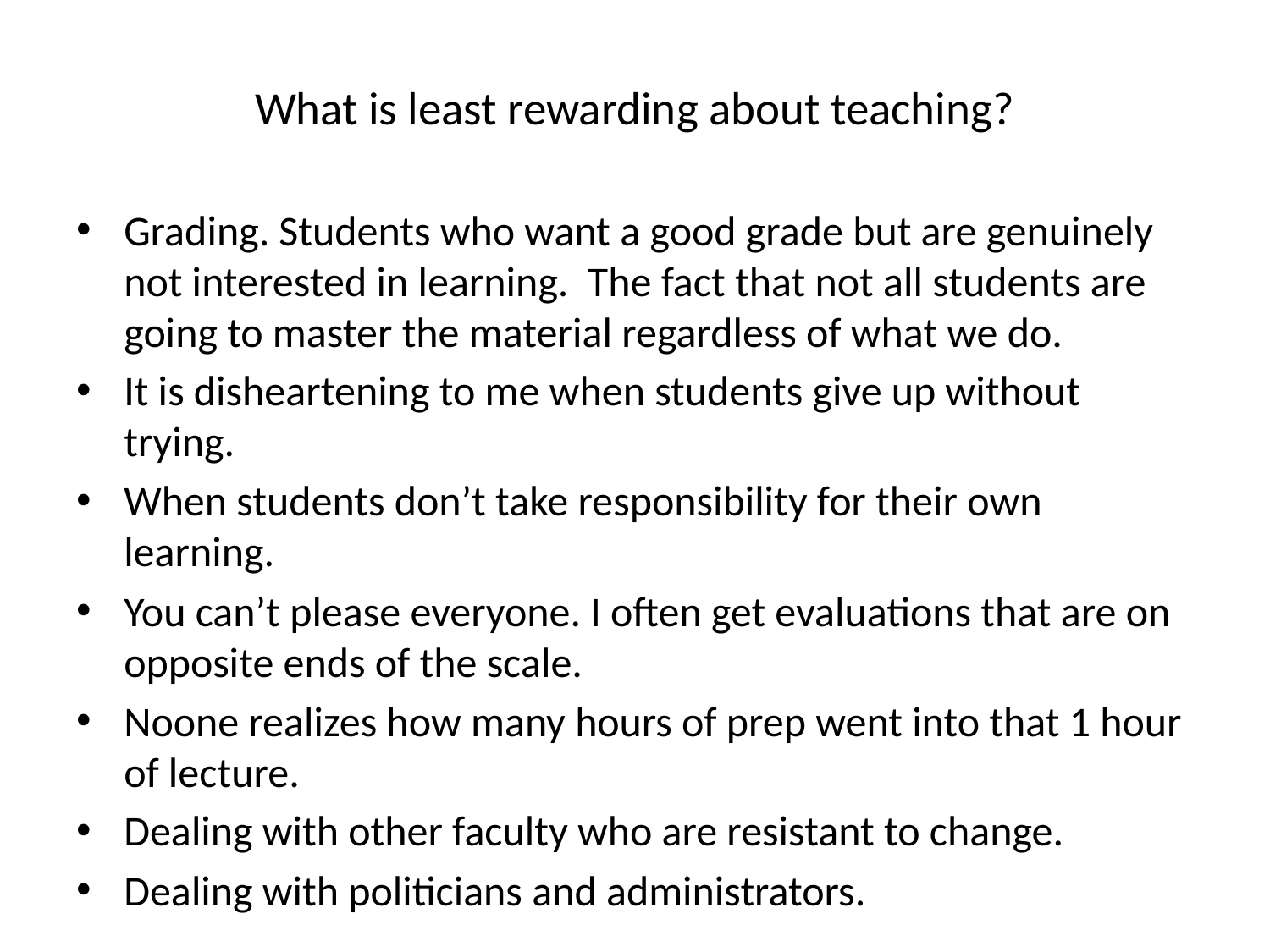

# What is least rewarding about teaching?
Grading. Students who want a good grade but are genuinely not interested in learning.  The fact that not all students are going to master the material regardless of what we do.
It is disheartening to me when students give up without trying.
When students don’t take responsibility for their own learning.
You can’t please everyone. I often get evaluations that are on opposite ends of the scale.
Noone realizes how many hours of prep went into that 1 hour of lecture.
Dealing with other faculty who are resistant to change.
Dealing with politicians and administrators.